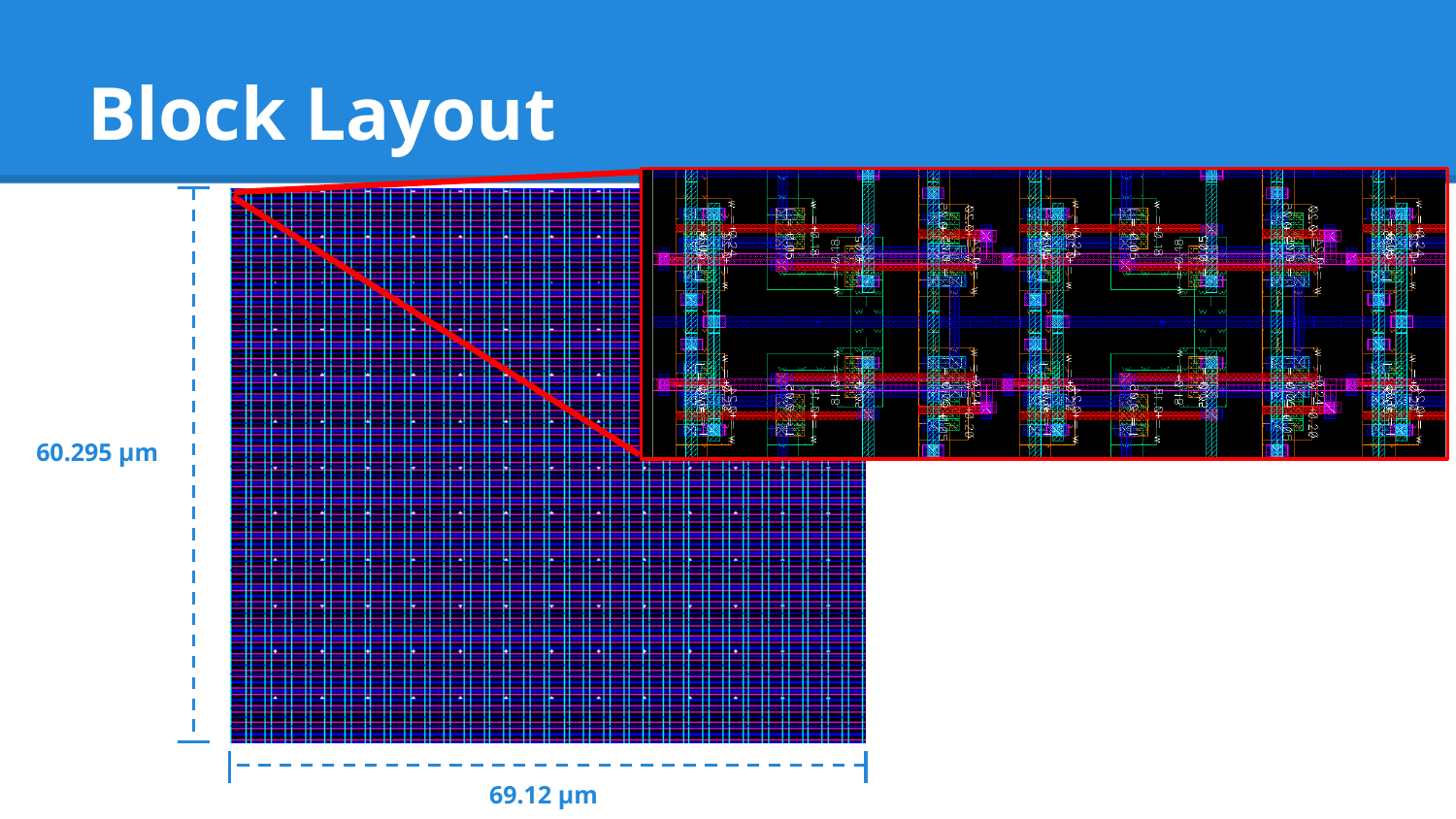

# Block Layout

60.295 μm
69.12 μm